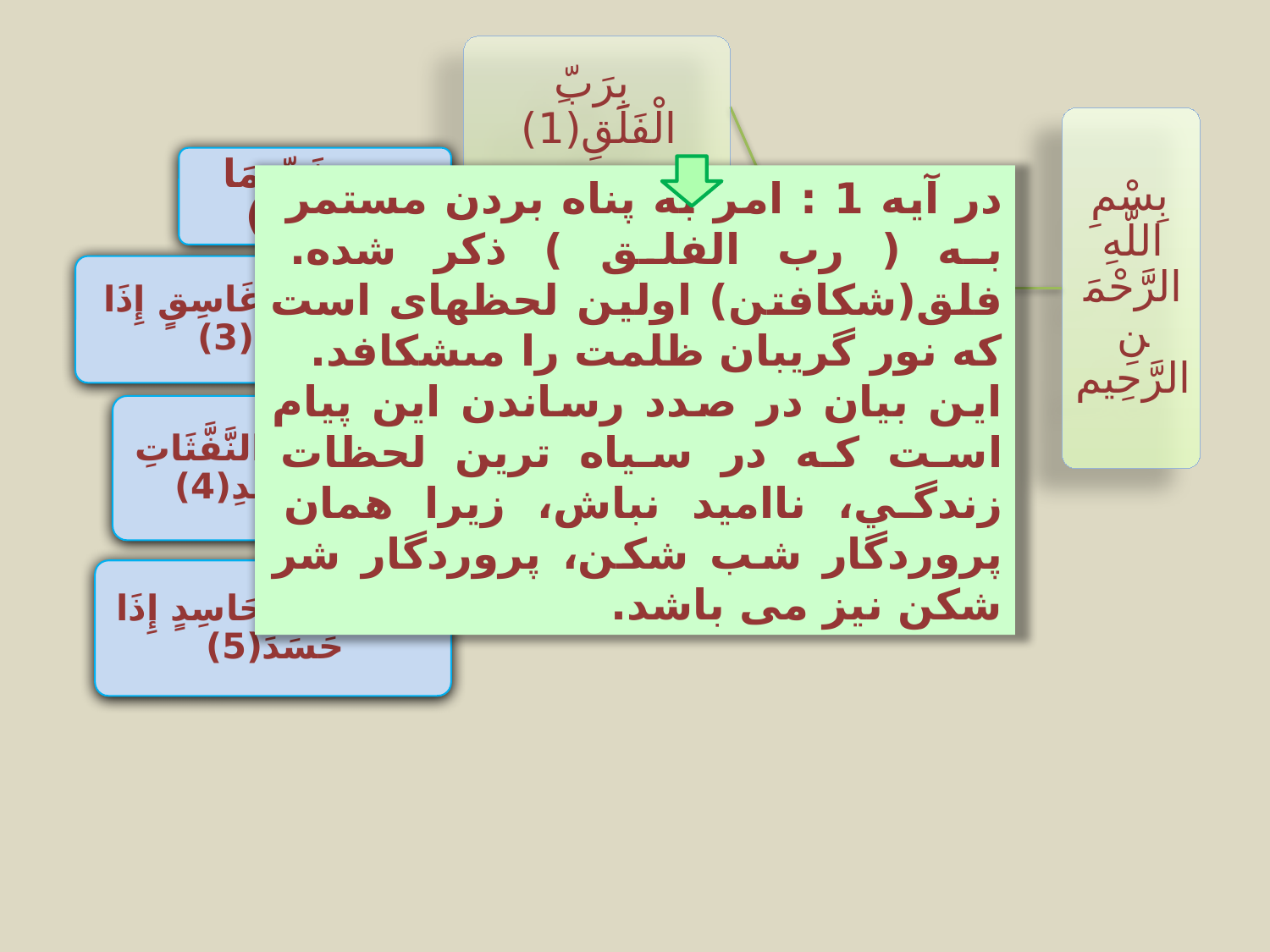

بِسْمِ اللَّهِ الرَّحْمَنِ الرَّحِيم

قُلْ أَعُوذ

 بِرَبّ‏ِ الْفَلَقِ(1)

مِن شَر

مِن شَرِّ مَا خَلَقَ(2)

وَ مِن شَرِّ غَاسِقٍ إِذَا وَقَبَ(3)

وَ مِن شَرِّ النَّفَّثَاتِ فىِ الْعُقَدِ(4)

وَ مِن شَرِّ حَاسِدٍ إِذَا حَسَدَ(5)

در آیه 1 : امر به پناه بردن مستمر  به ( رب الفلق ) ذكر شده. فلق(شکافتن) اولين لحظه‏اى است كه نور گريبان ظلمت را مى‏شكافد.
این بیان در صدد رساندن این پیام است كه در سياه ترين لحظات زندگي، نااميد نباش، زيرا همان پروردگار شب شکن، پروردگار شر شکن نیز می باشد.